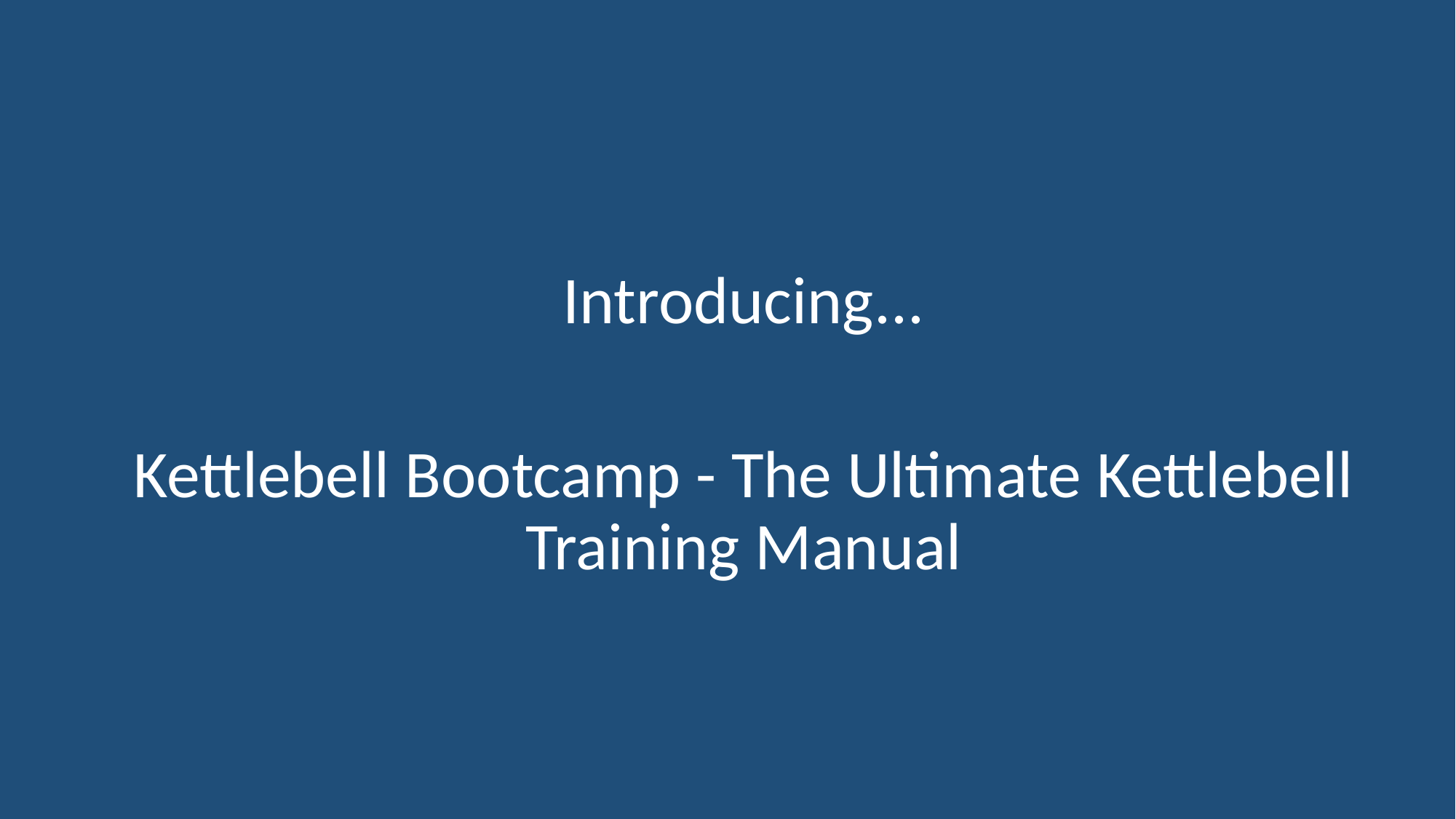

Introducing...

Kettlebell Bootcamp - The Ultimate Kettlebell Training Manual